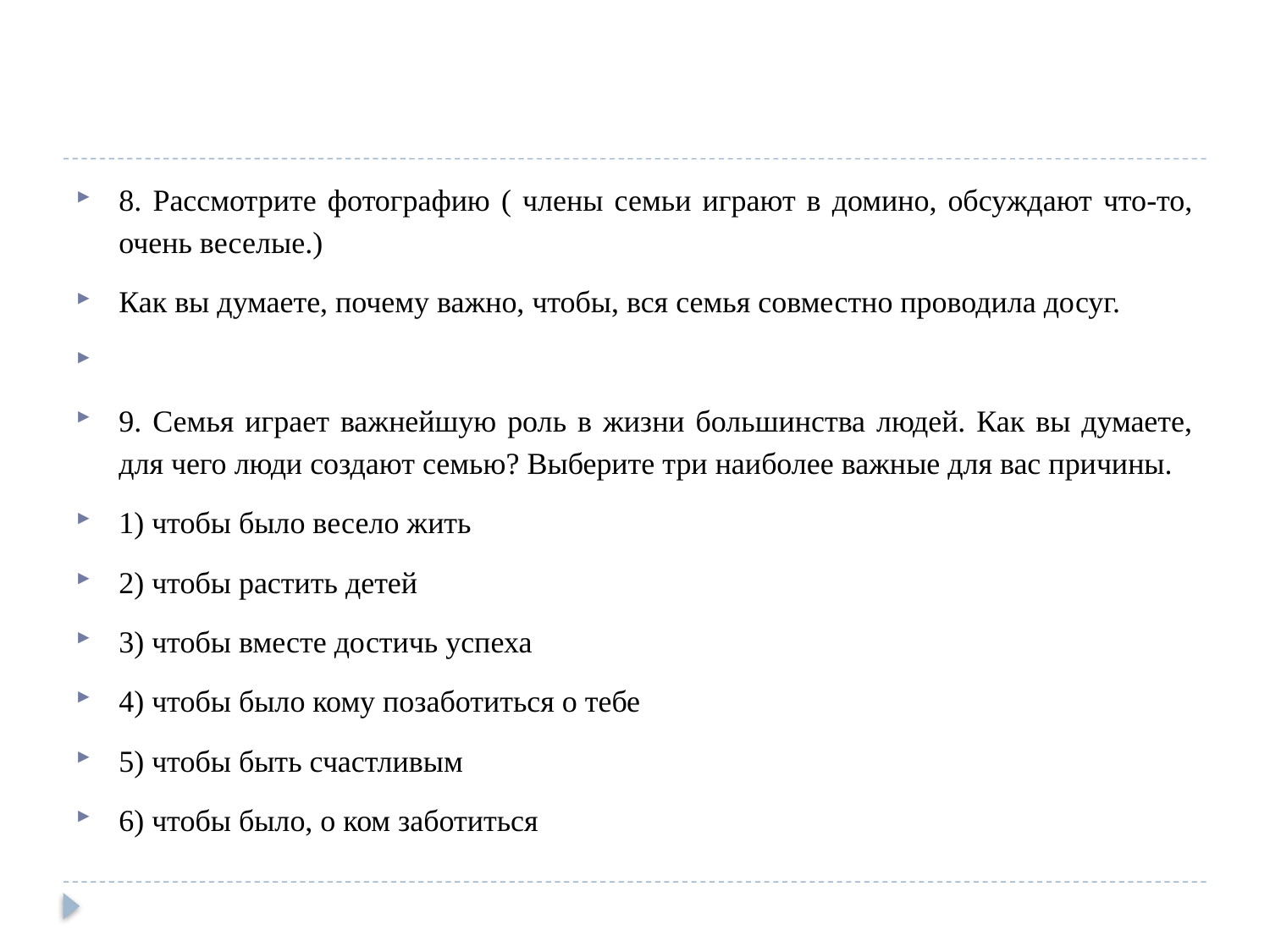

#
8. Рассмотрите фотографию ( члены семьи играют в домино, обсуждают что-то, очень веселые.)
Как вы думаете, почему важно, чтобы, вся семья совместно проводила досуг.

9. Семья играет важнейшую роль в жизни большинства людей. Как вы думаете, для чего люди создают семью? Выберите три наиболее важные для вас причины.
1) чтобы было весело жить
2) чтобы растить детей
3) чтобы вместе достичь успеха
4) чтобы было кому позаботиться о тебе
5) чтобы быть счастливым
6) чтобы было, о ком заботиться